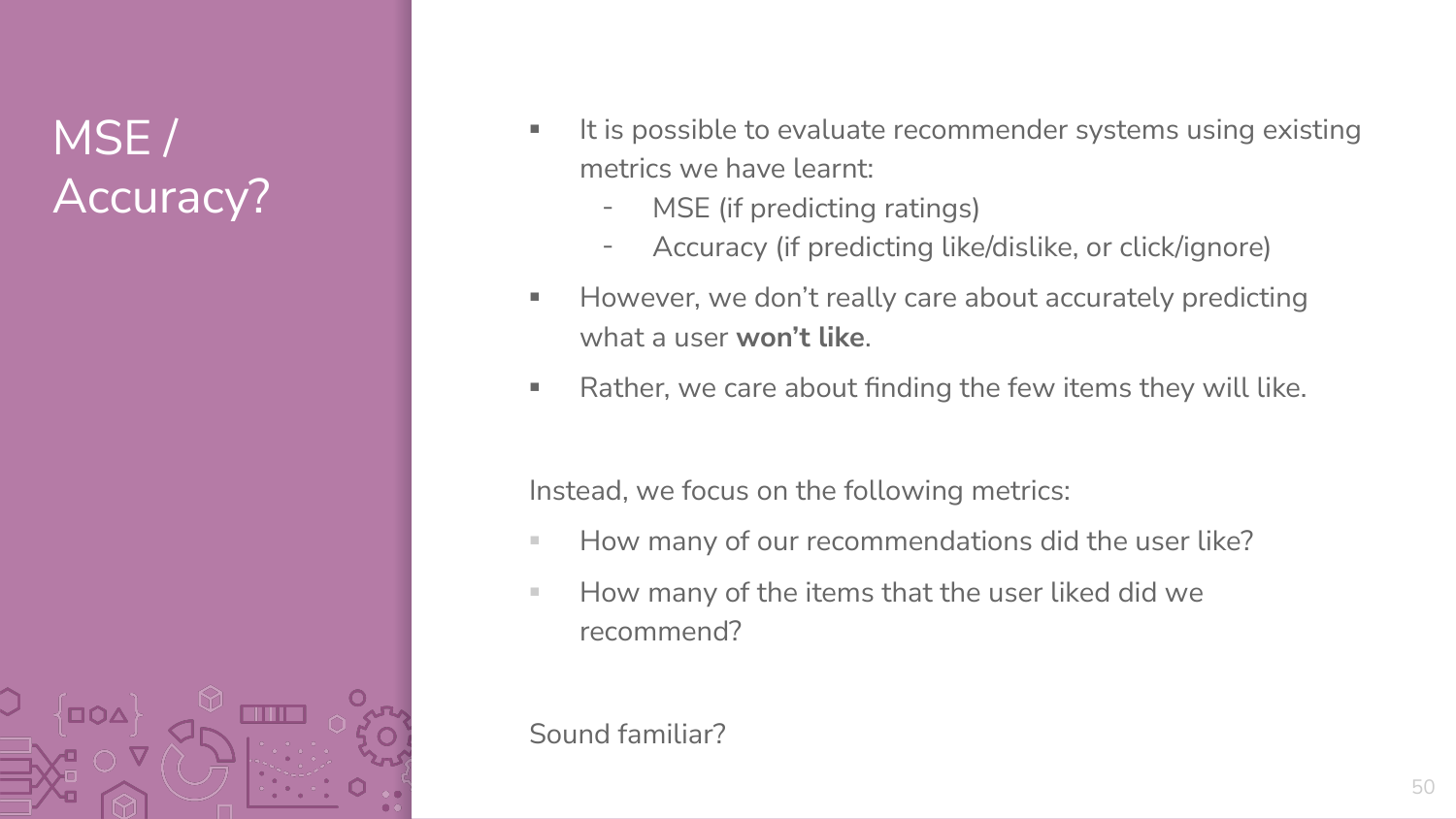

It is possible to evaluate recommender systems using existing metrics we have learnt:
MSE (if predicting ratings)
Accuracy (if predicting like/dislike, or click/ignore)
However, we don’t really care about accurately predicting what a user won’t like.
Rather, we care about finding the few items they will like.

Instead, we focus on the following metrics:
How many of our recommendations did the user like?
How many of the items that the user liked did we recommend?

Sound familiar?

# MSE / Accuracy?
50